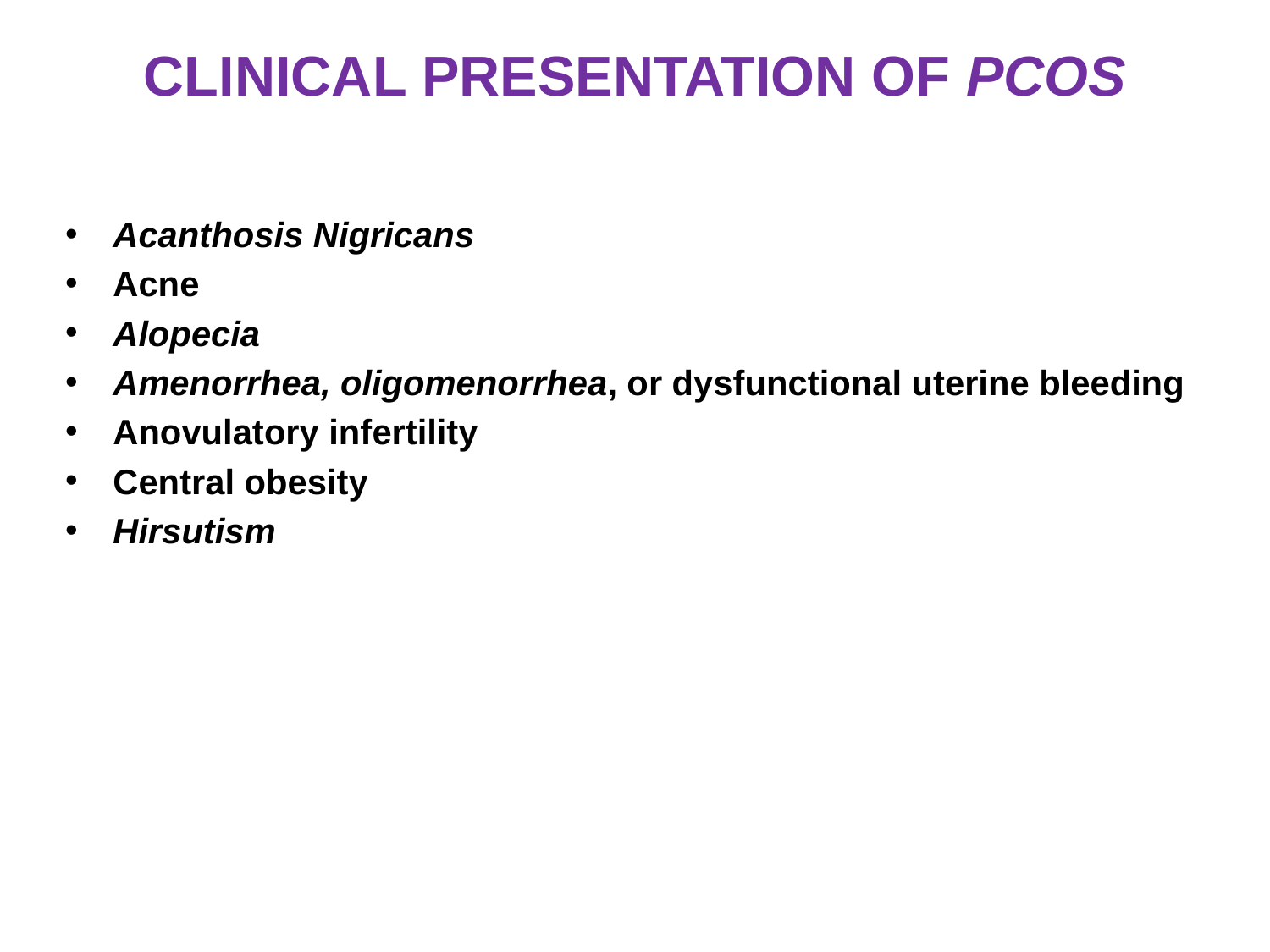

# CLINICAL PRESENTATION OF PCOS
Acanthosis Nigricans
Acne
Alopecia
Amenorrhea, oligomenorrhea, or dysfunctional uterine bleeding
Anovulatory infertility
Central obesity
Hirsutism